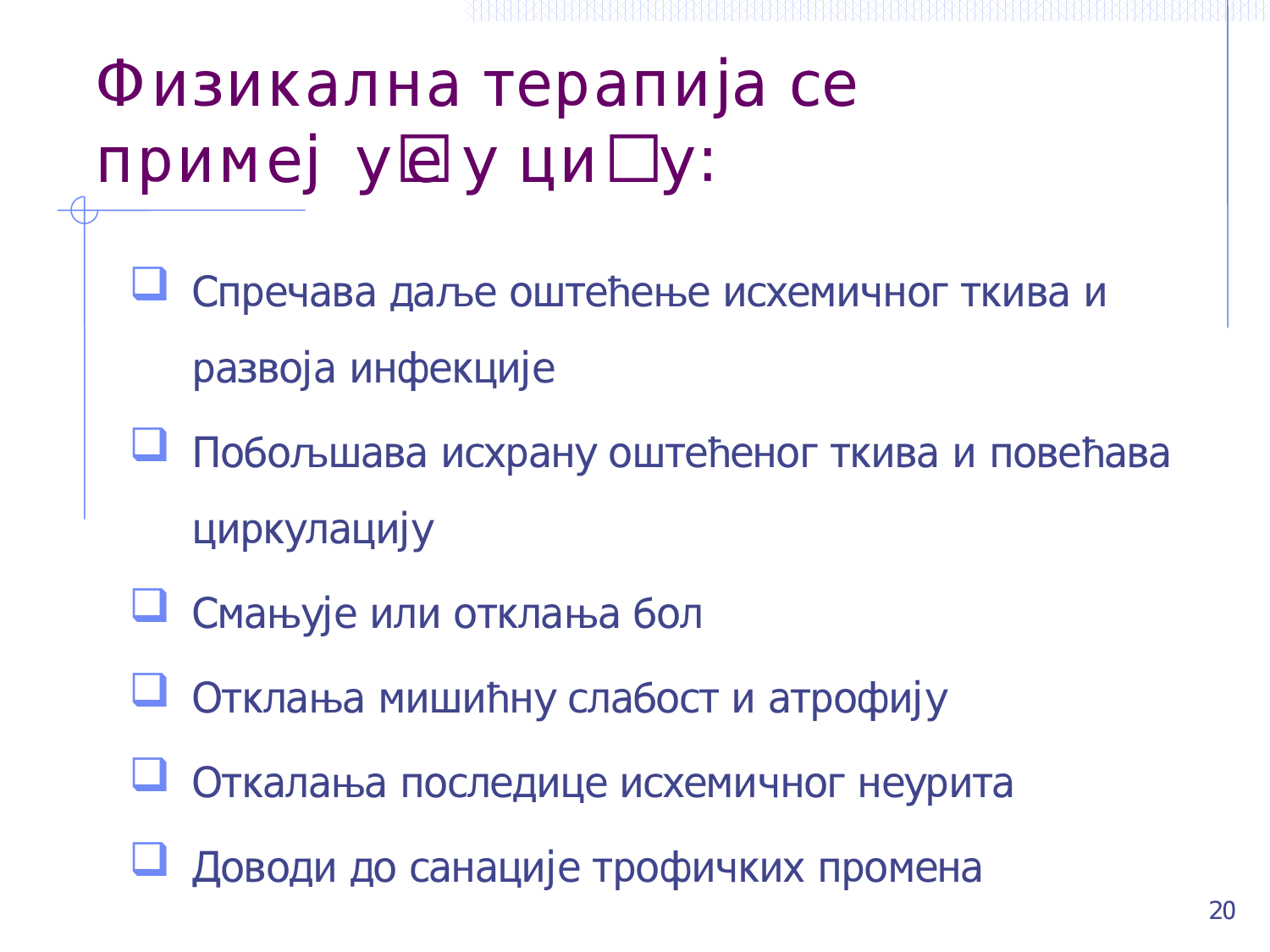

# Физикална терапија се примењује у циљу:
Спречава даље оштећење исхемичног ткива и развоја инфекције
Побољшава исхрану оштећеног ткива и повећава циркулацију
Смањује или отклања бол
Отклања мишићну слабост и атрофију
Откалања последице исхемичног неурита
Доводи до санације трофичких промена
20